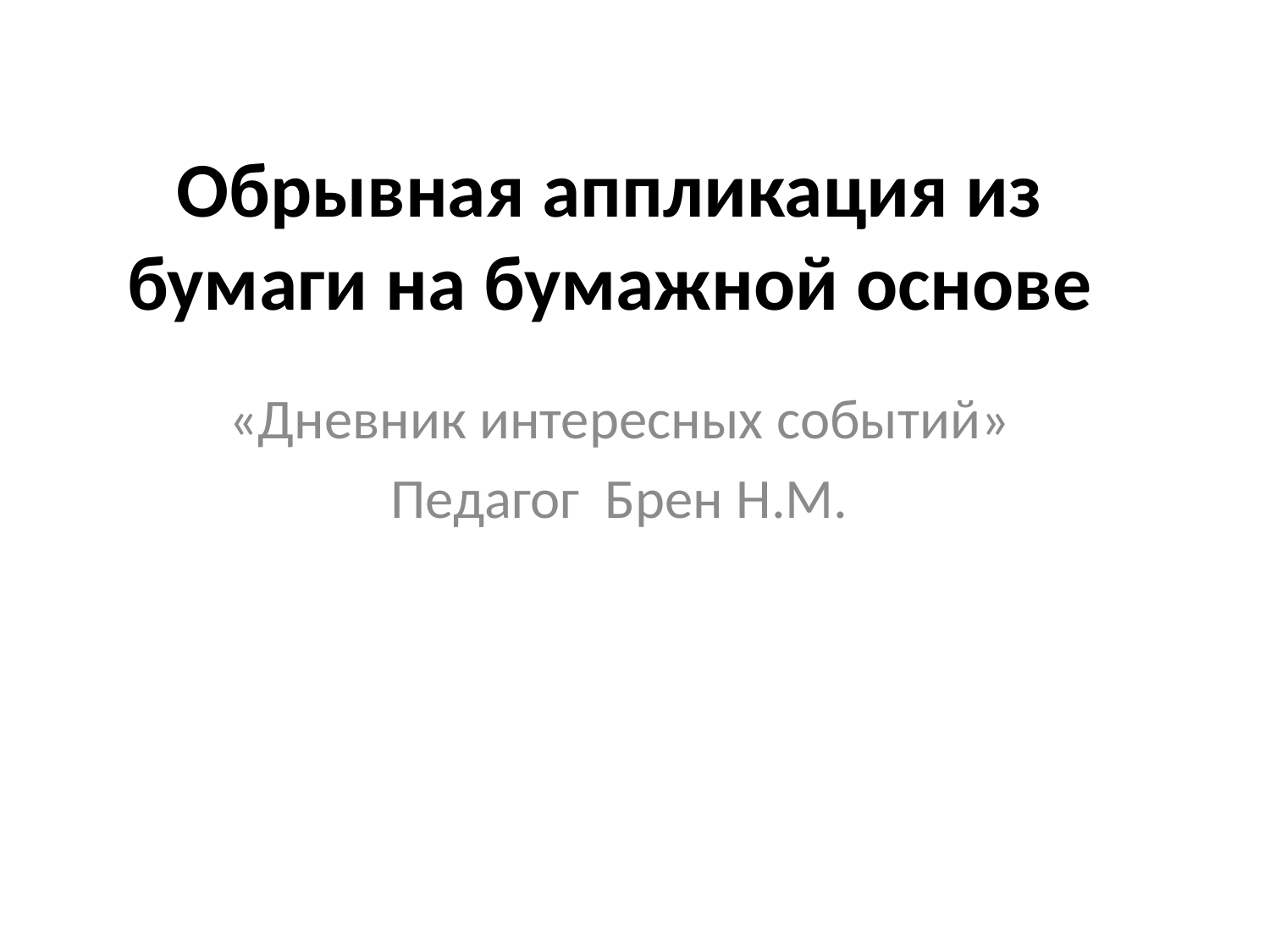

# Обрывная аппликация из бумаги на бумажной основе
«Дневник интересных событий»
Педагог  Брен Н.М.